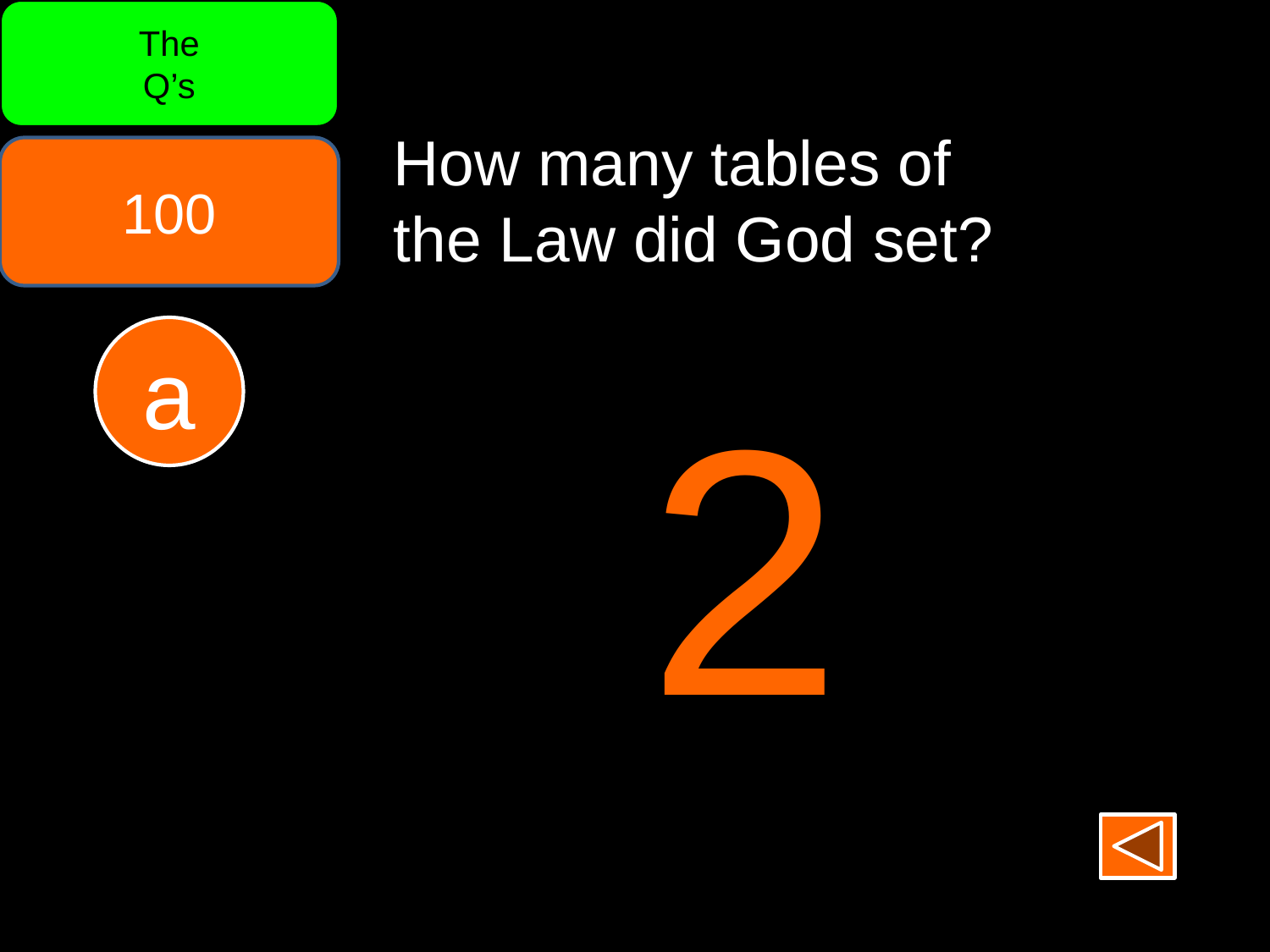

The
Q’s
How many tables of
the Law did God set?
100
a
2